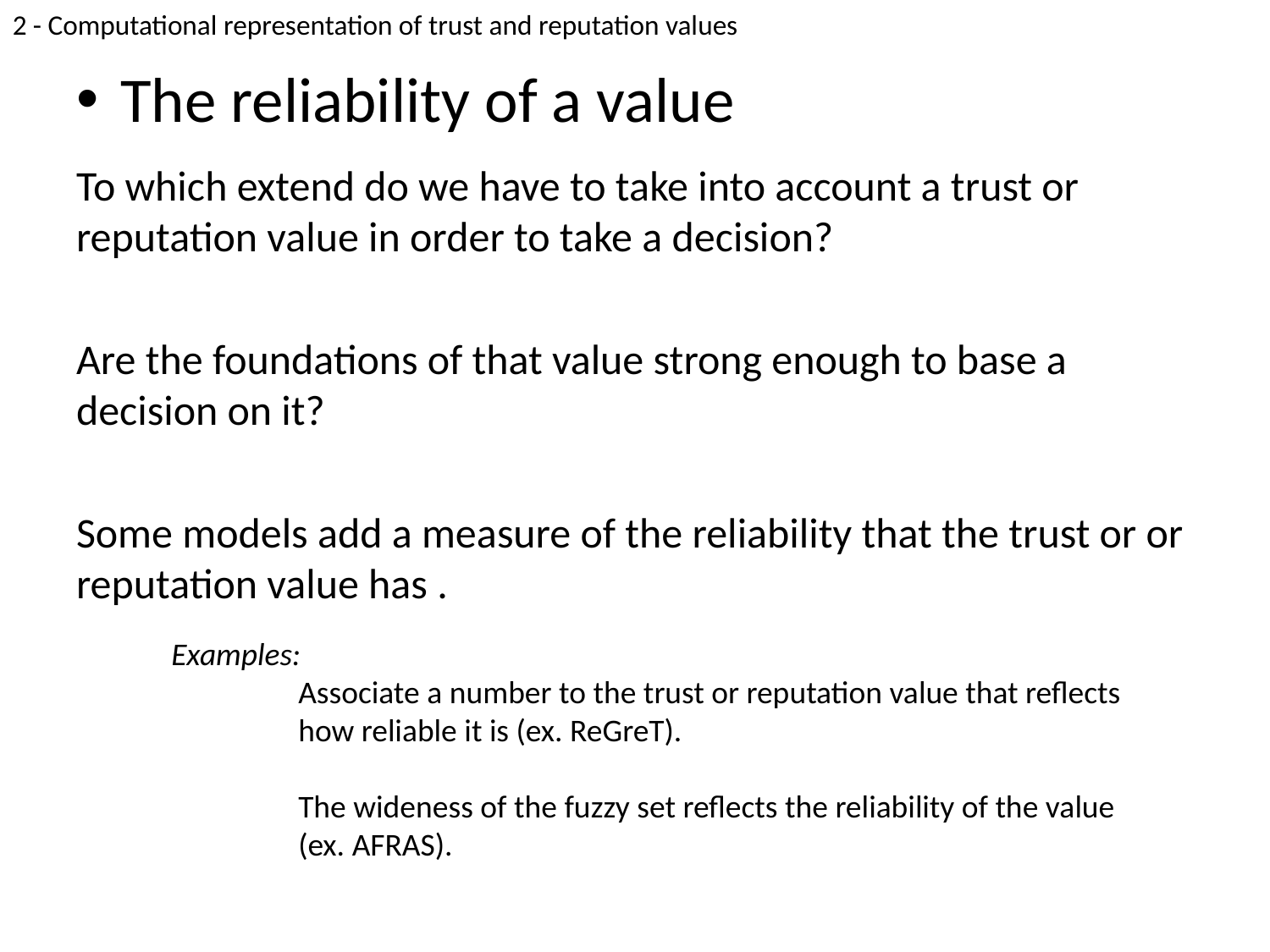

2 - Computational representation of trust and reputation values
# The reliability of a value
To which extend do we have to take into account a trust or reputation value in order to take a decision?

Are the foundations of that value strong enough to base a decision on it?

Some models add a measure of the reliability that the trust or or reputation value has .
Examples:
	Associate a number to the trust or reputation value that reflects 	how reliable it is (ex. ReGreT).

	The wideness of the fuzzy set reflects the reliability of the value
	(ex. AFRAS).